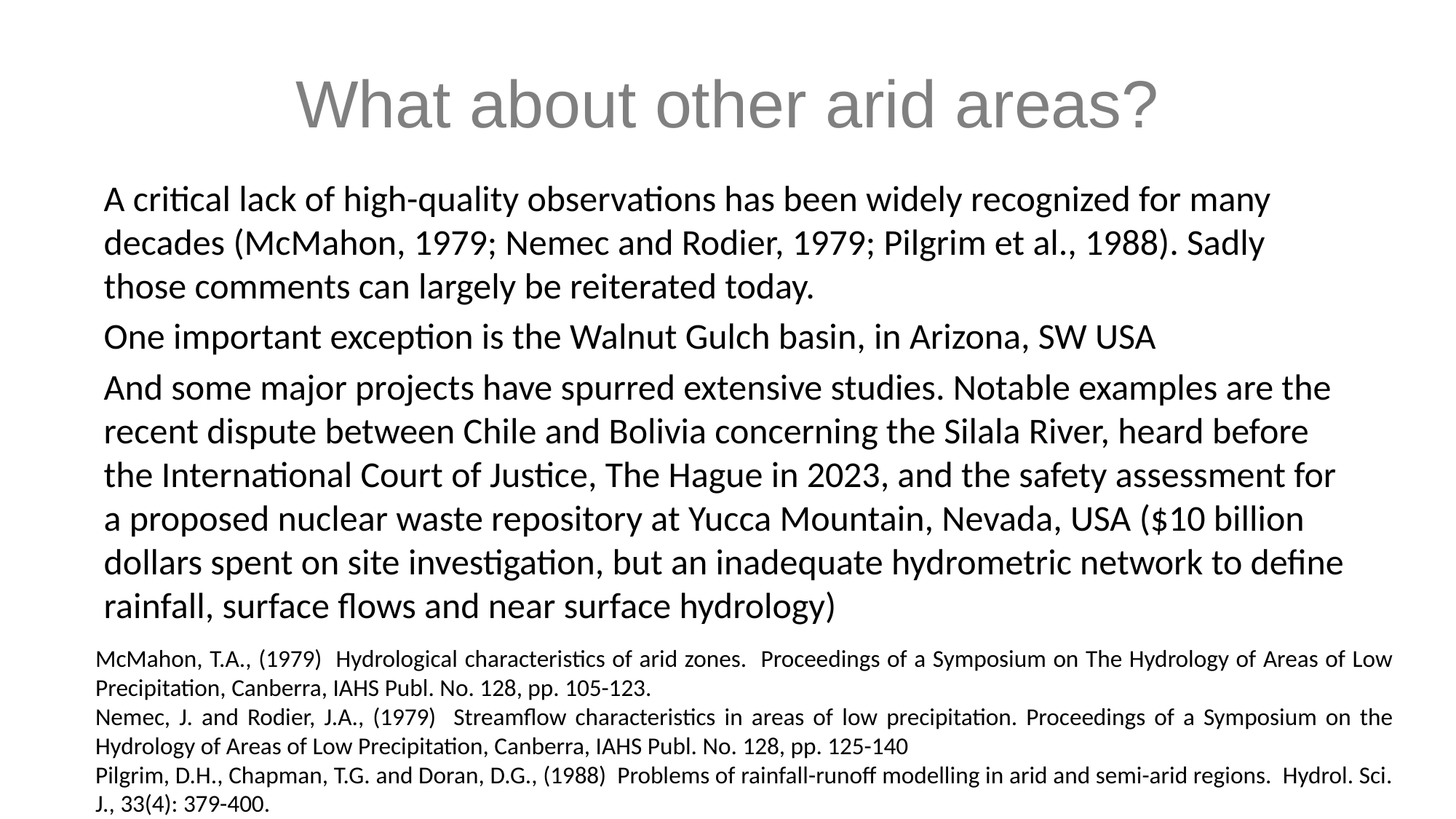

# What about other arid areas?
A critical lack of high-quality observations has been widely recognized for many decades (McMahon, 1979; Nemec and Rodier, 1979; Pilgrim et al., 1988). Sadly those comments can largely be reiterated today.
One important exception is the Walnut Gulch basin, in Arizona, SW USA
And some major projects have spurred extensive studies. Notable examples are the  recent dispute between Chile and Bolivia concerning the Silala River, heard before the International Court of Justice, The Hague in 2023, and the safety assessment for a proposed nuclear waste repository at Yucca Mountain, Nevada, USA ($10 billion dollars spent on site investigation, but an inadequate hydrometric network to define rainfall, surface flows and near surface hydrology)
McMahon, T.A., (1979)  Hydrological characteristics of arid zones.  Proceedings of a Symposium on The Hydrology of Areas of Low Precipitation, Canberra, IAHS Publ. No. 128, pp. 105-123.
Nemec, J. and Rodier, J.A., (1979)  Streamflow characteristics in areas of low precipitation. Proceedings of a Symposium on the Hydrology of Areas of Low Precipitation, Canberra, IAHS Publ. No. 128, pp. 125-140
Pilgrim, D.H., Chapman, T.G. and Doran, D.G., (1988)  Problems of rainfall-runoff modelling in arid and semi-arid regions.  Hydrol. Sci. J., 33(4): 379-400.